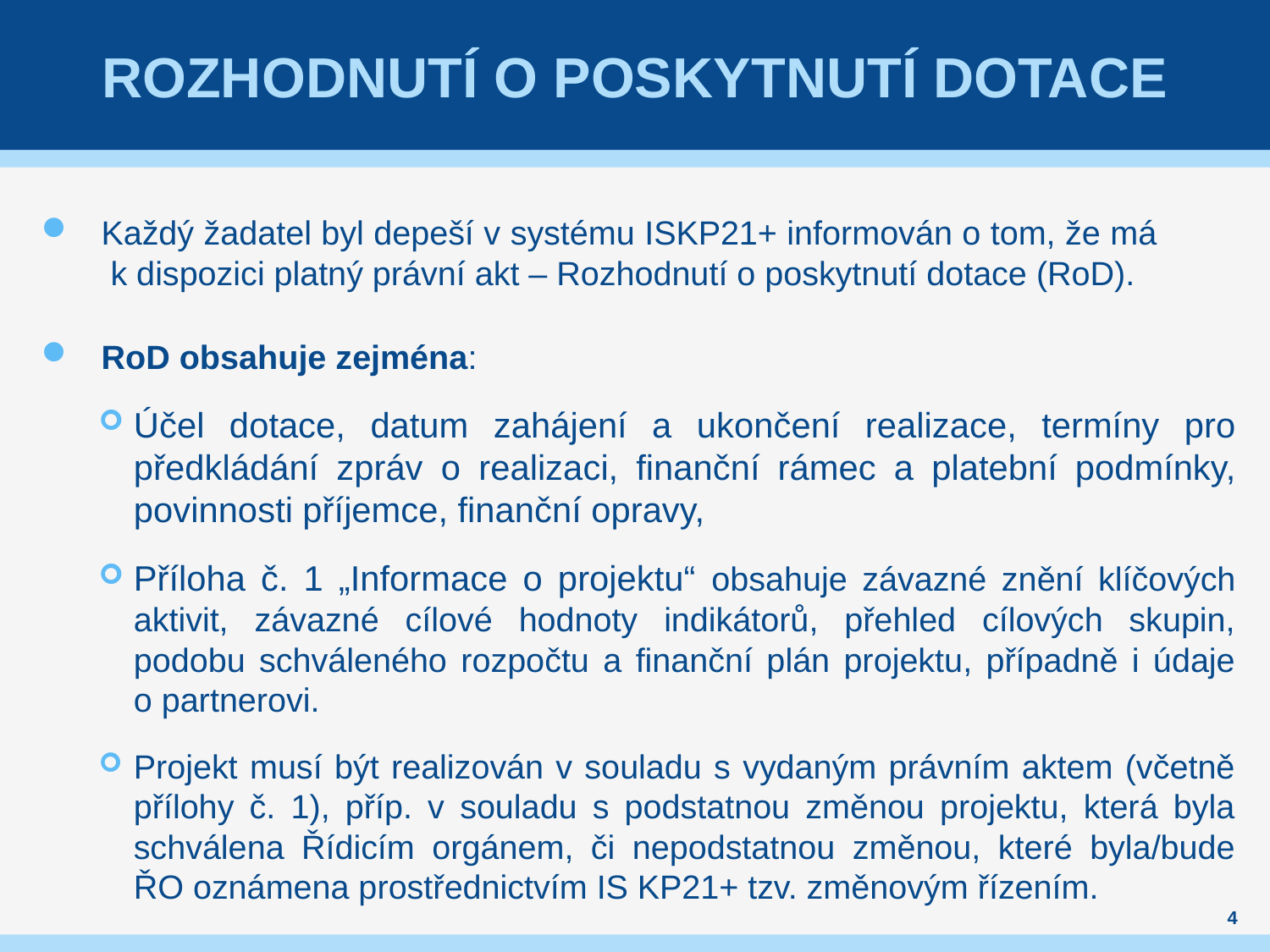

# ROZHODNUTÍ O POSKYTNUTÍ DOTACE
Každý žadatel byl depeší v systému ISKP21+ informován o tom, že má          k dispozici platný právní akt – Rozhodnutí o poskytnutí dotace (RoD).

RoD obsahuje zejména:
Účel dotace, datum zahájení a ukončení realizace, termíny pro předkládání zpráv o realizaci, finanční rámec a platební podmínky, povinnosti příjemce, finanční opravy,
Příloha č. 1 „Informace o projektu“ obsahuje závazné znění klíčových aktivit, závazné cílové hodnoty indikátorů, přehled cílových skupin, podobu schváleného rozpočtu a finanční plán projektu, případně i údaje o partnerovi.
Projekt musí být realizován v souladu s vydaným právním aktem (včetně přílohy č. 1), příp. v souladu s podstatnou změnou projektu, která byla schválena Řídicím orgánem, či nepodstatnou změnou, které byla/bude ŘO oznámena prostřednictvím IS KP21+ tzv. změnovým řízením.

4